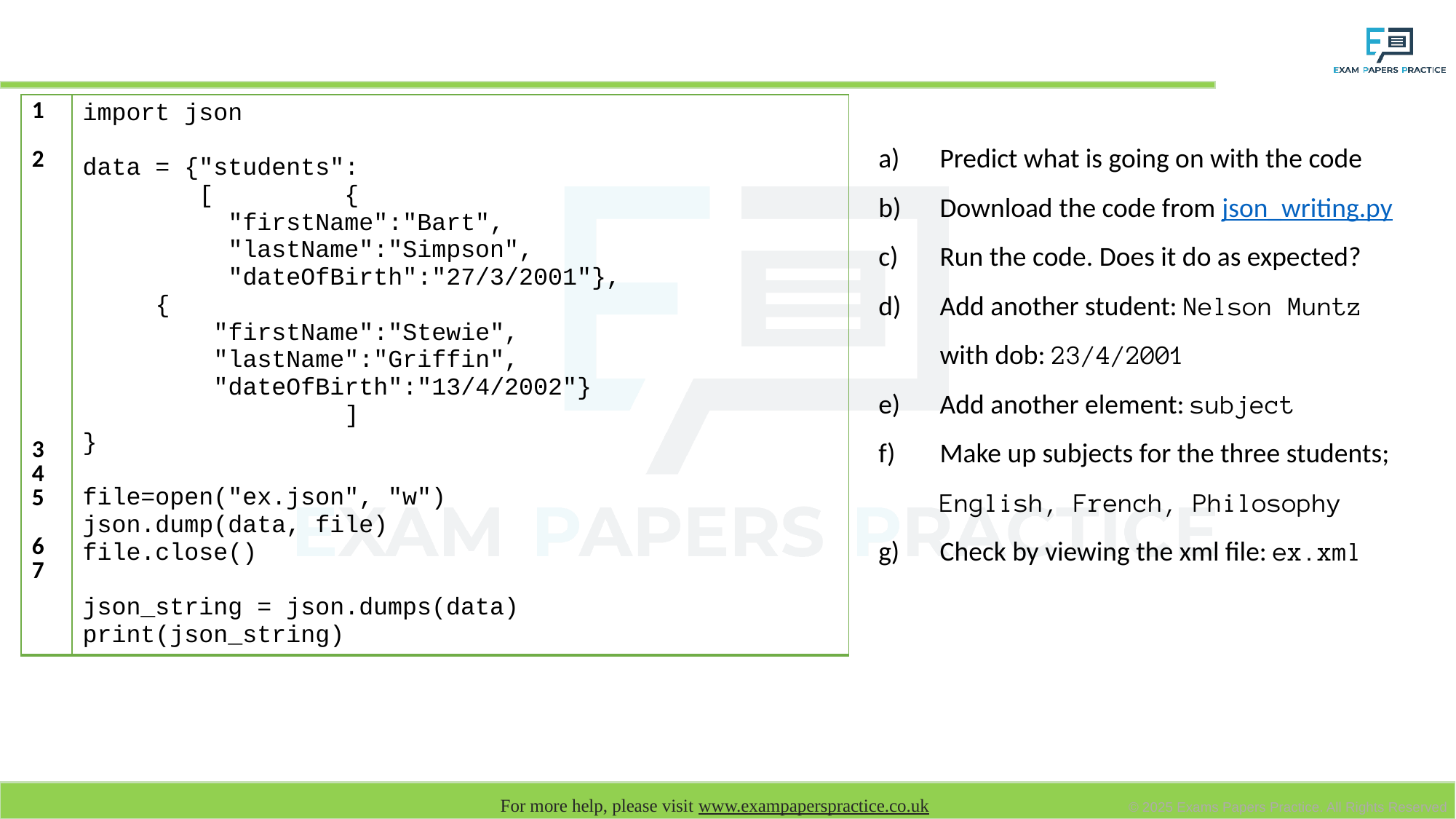

# Writing to JSON file
| 1 2 3 4 5 6 7 | import json data = {"students": [ { "firstName":"Bart", "lastName":"Simpson", "dateOfBirth":"27/3/2001"}, { "firstName":"Stewie", "lastName":"Griffin", "dateOfBirth":"13/4/2002"} ] } file=open("ex.json", "w") json.dump(data, file) file.close() json\_string = json.dumps(data) print(json\_string) |
| --- | --- |
Predict what is going on with the code
Download the code from json_writing.py
Run the code. Does it do as expected?
Add another student: Nelson Muntz with dob: 23/4/2001
Add another element: subject
Make up subjects for the three students; English, French, Philosophy
Check by viewing the xml file: ex.xml